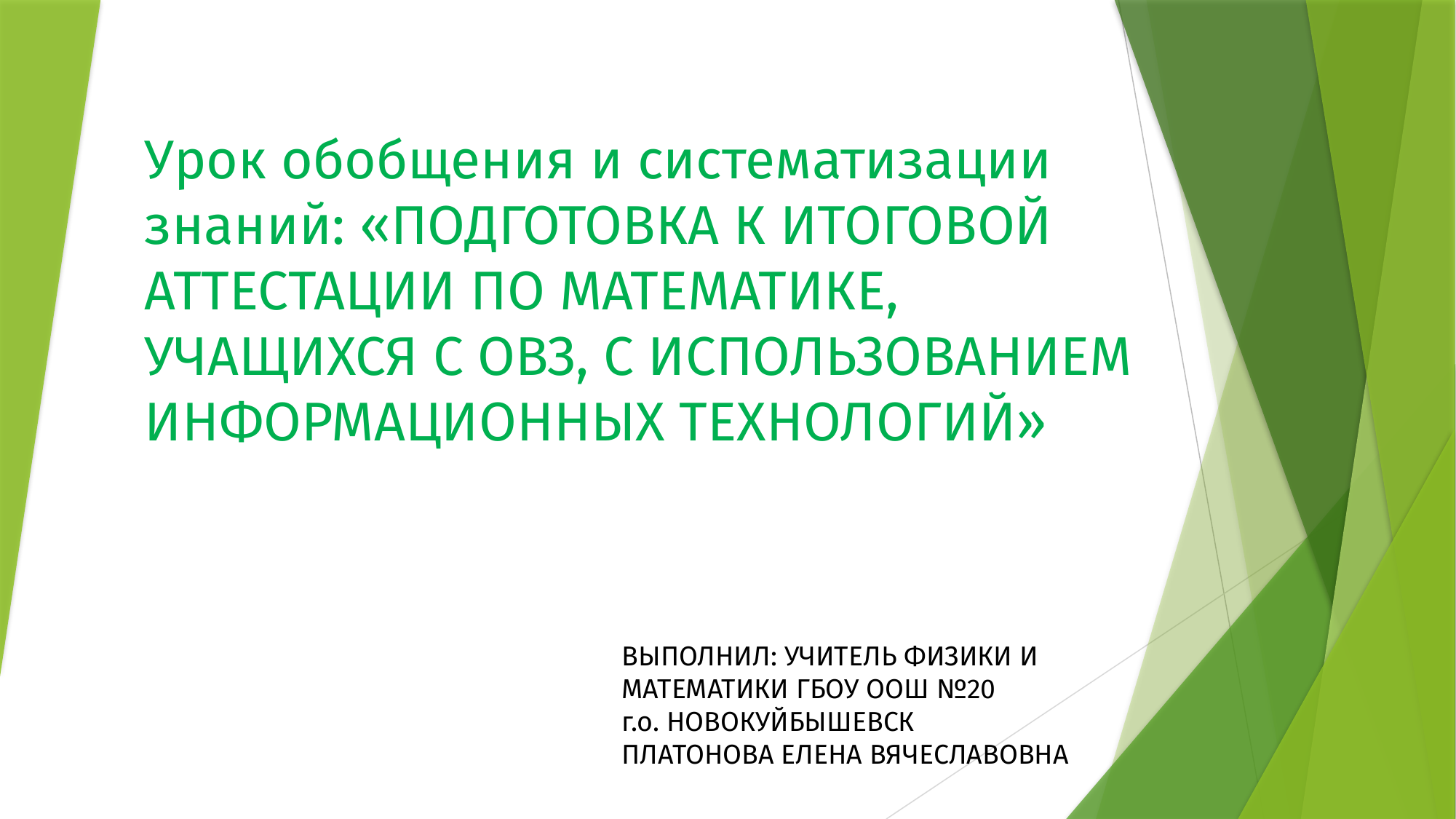

Урок обобщения и систематизации знаний: «ПОДГОТОВКА К ИТОГОВОЙ АТТЕСТАЦИИ ПО МАТЕМАТИКЕ, УЧАЩИХСЯ С ОВЗ, С ИСПОЛЬЗОВАНИЕМ ИНФОРМАЦИОННЫХ ТЕХНОЛОГИЙ»
ВЫПОЛНИЛ: УЧИТЕЛЬ ФИЗИКИ И МАТЕМАТИКИ ГБОУ ООШ №20
г.о. НОВОКУЙБЫШЕВСК
ПЛАТОНОВА ЕЛЕНА ВЯЧЕСЛАВОВНА